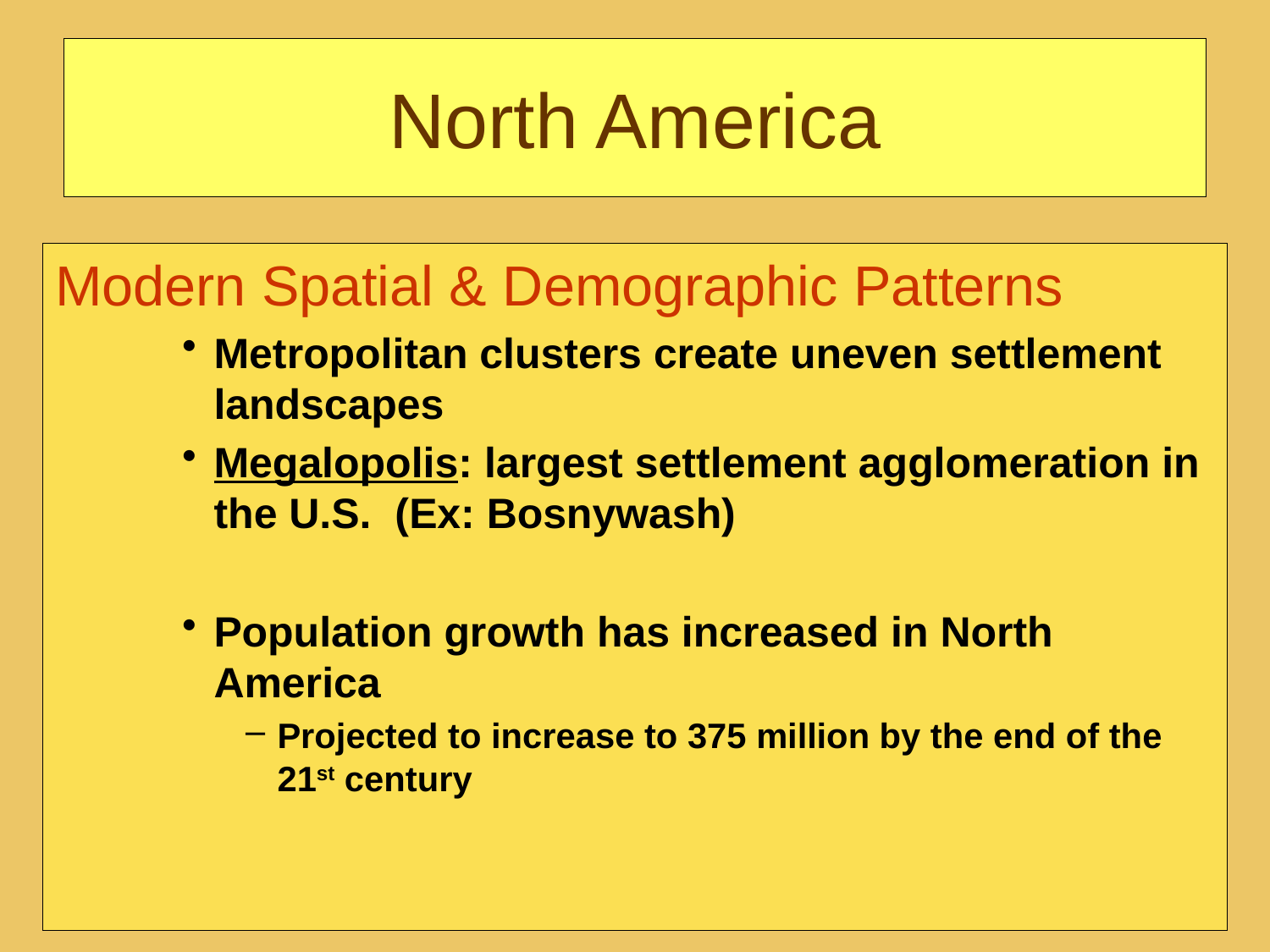

# North America
Modern Spatial & Demographic Patterns
Metropolitan clusters create uneven settlement landscapes
Megalopolis: largest settlement agglomeration in the U.S.  (Ex: Bosnywash)

Population growth has increased in North America
Projected to increase to 375 million by the end of the 21st century